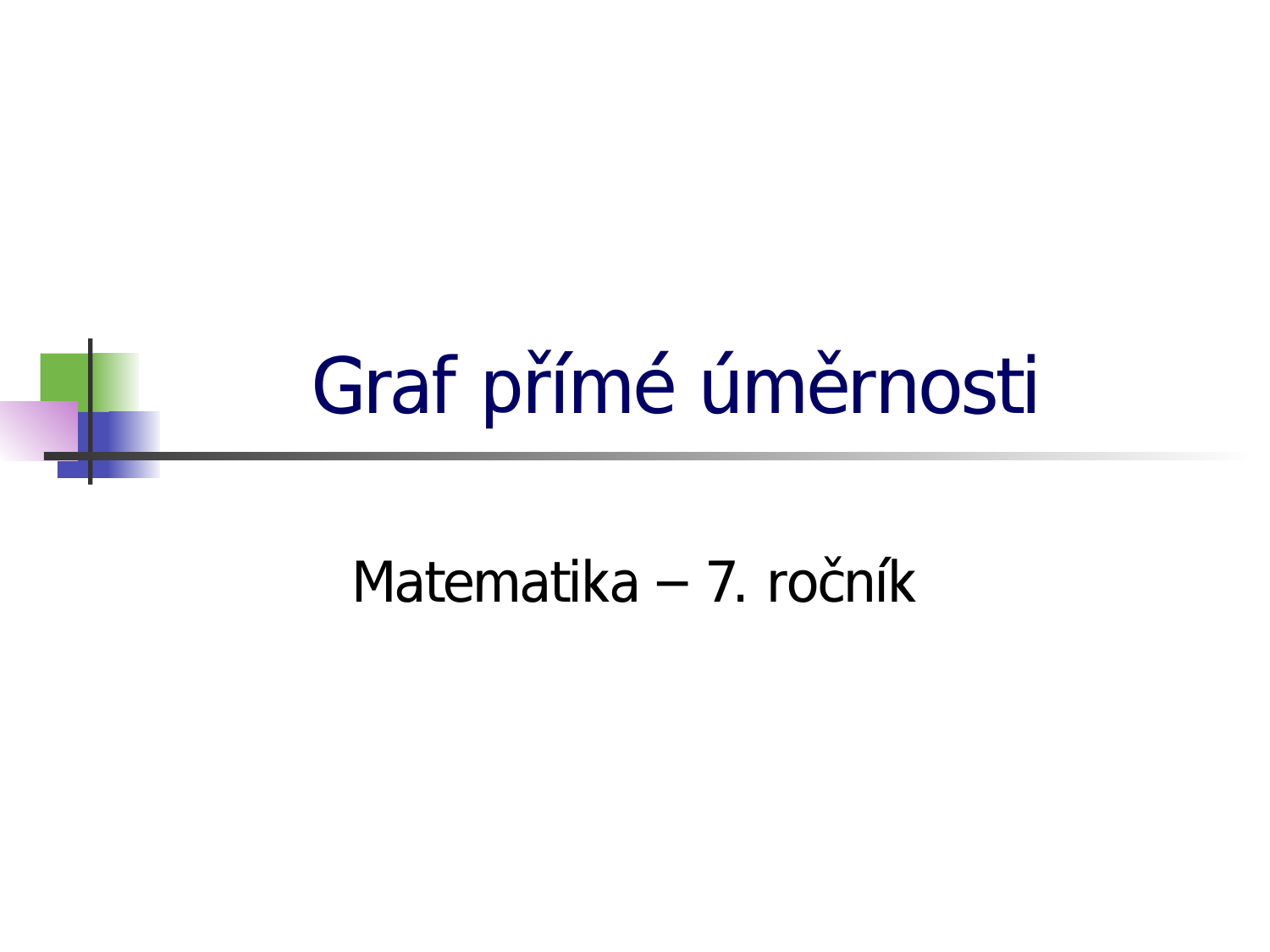

# Graf přímé úměrnosti
Matematika – 7. ročník